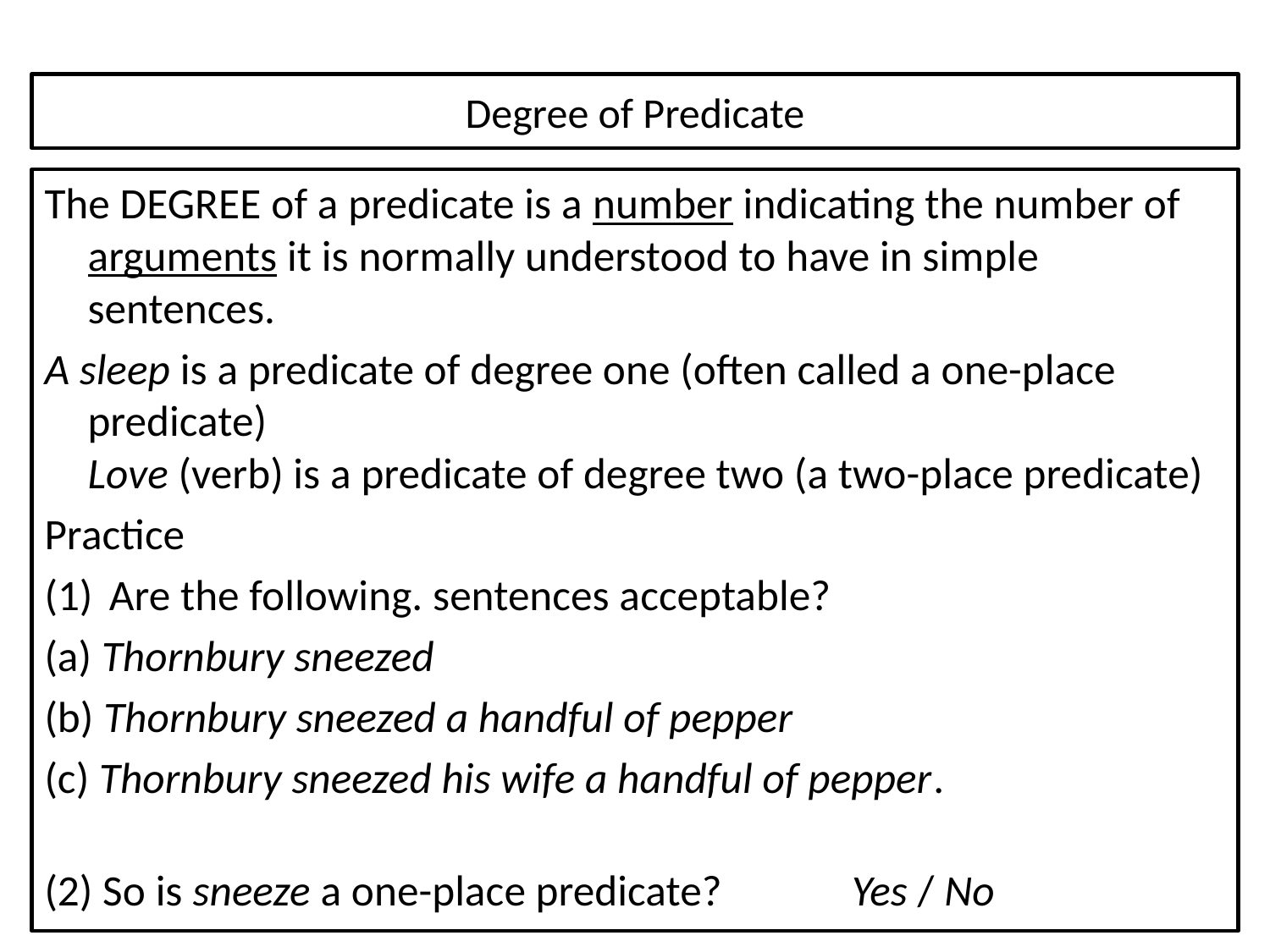

# Degree of Predicate
The DEGREE of a predicate is a number indicating the number of arguments it is normally understood to have in simple sentences.
A sleep is a predicate of degree one (often called a one-place predicate)
Love (verb) is a predicate of degree two (a two-place predicate)
Practice
Are the following. sentences acceptable?
(a) Thornbury sneezed
(b) Thornbury sneezed a handful of pepper
(c) Thornbury sneezed his wife a handful of pepper.
(2) So is sneeze a one-place predicate?             Yes / No